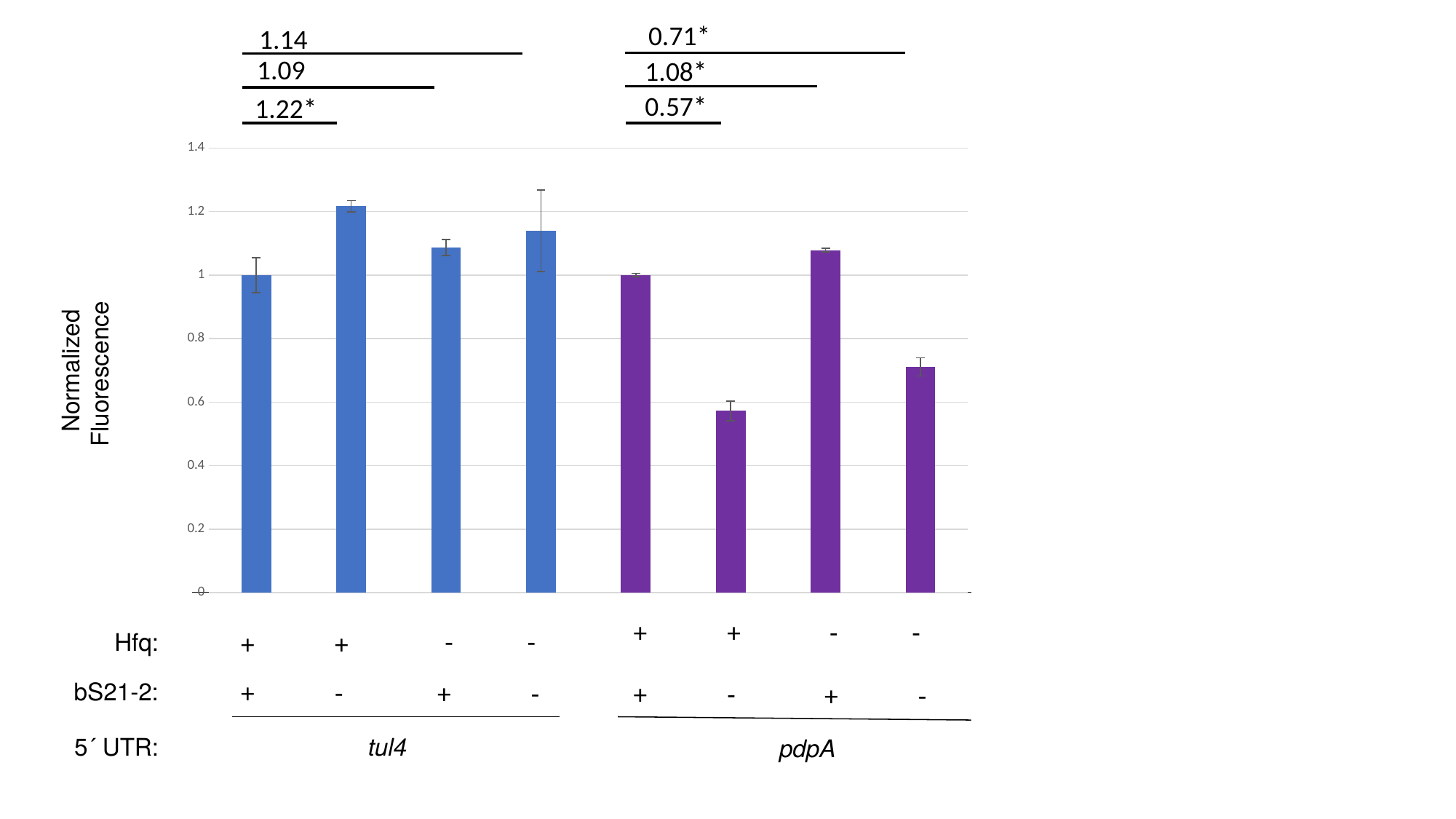

0.71*
1.14
1.09
1.08*
0.57*
1.22*
 Normalized Fluorescence
+             -
+             -
bS21-2:
+             -
5´ UTR:

### Chart

| Category | Averages |
|---|---|
| LVS tul4 WT UTR | 1.0000000000000002 |
| ΔrpsU2 tul4 WT UTR | 1.2165581088887942 |
| Δhfq tul4 WT UTR | 1.086837286142498 |
| ΔrpsU2 Δhfq tul4 WT UTR | 1.1396262416312444 |
| LVS pdpA WT UTR | 1.0 |
| ΔrpsU2 pdpA WT UTR | 0.5725520326358421 |
| Δhfq pdpA WT UTR | 1.078526479310532 |
| ΔrpsU2 Δhfq pdpA WT UTR | 0.710890984732485 |
+             +
-            -
-            -
+             +
Hfq:
+             -
tul4
pdpA